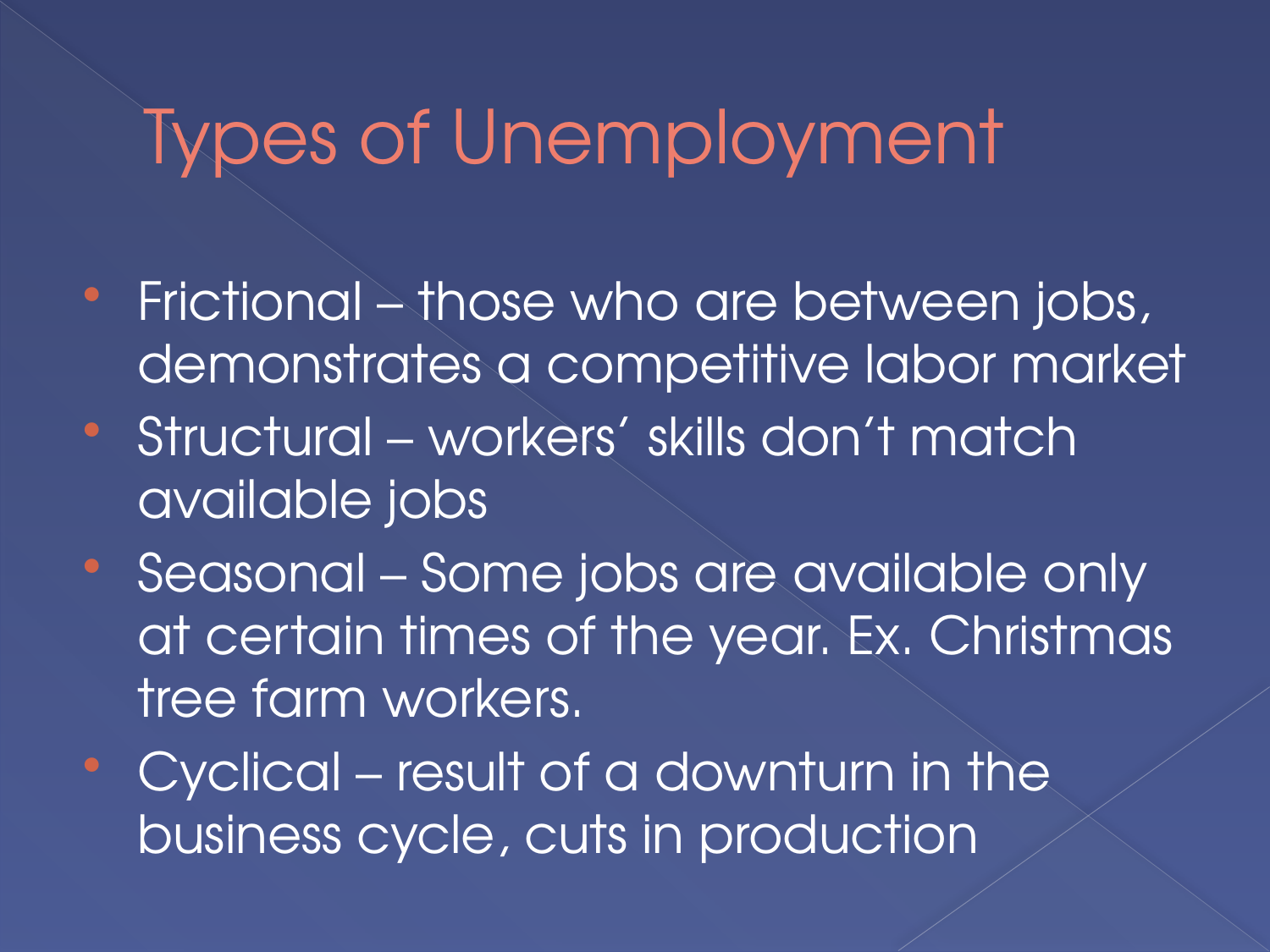

# Types of Unemployment
Frictional – those who are between jobs, demonstrates a competitive labor market
Structural – workers’ skills don’t match available jobs
Seasonal – Some jobs are available only at certain times of the year. Ex. Christmas tree farm workers.
Cyclical – result of a downturn in the business cycle, cuts in production